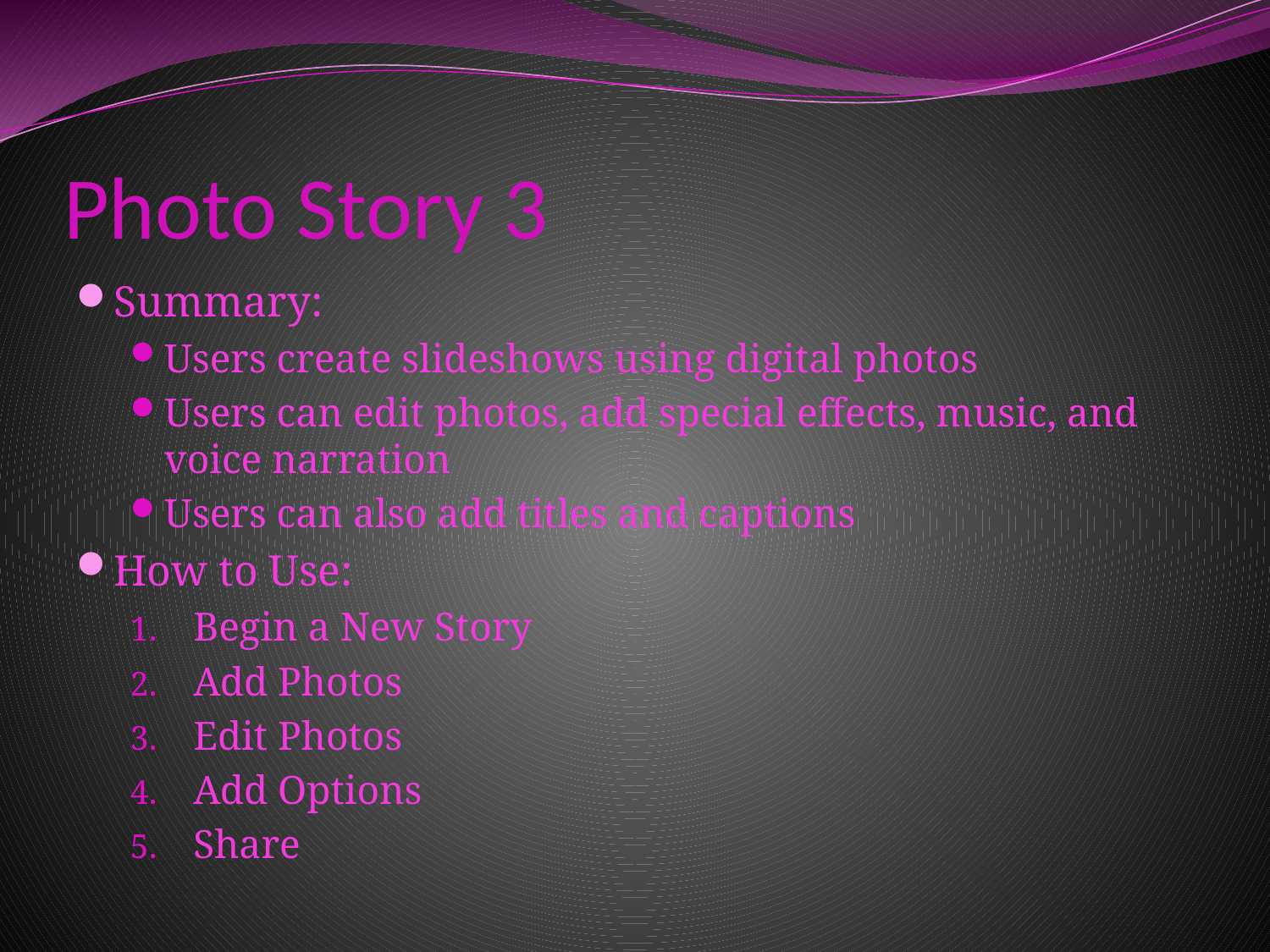

# Photo Story 3
Summary:
Users create slideshows using digital photos
Users can edit photos, add special effects, music, and voice narration
Users can also add titles and captions
How to Use:
Begin a New Story
Add Photos
Edit Photos
Add Options
Share